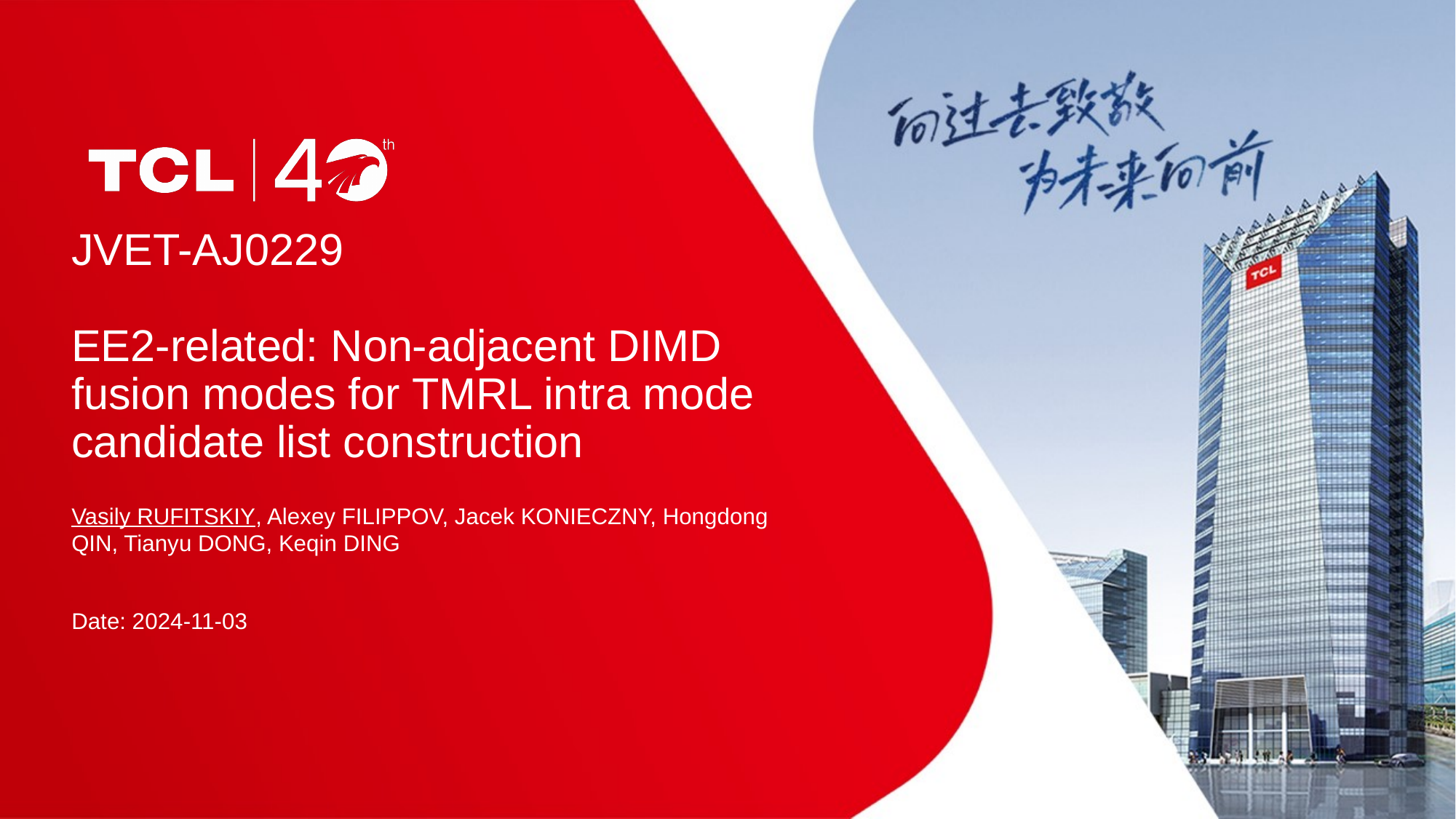

# JVET-AJ0229 EE2-related: Non-adjacent DIMD fusion modes for TMRL intra mode candidate list construction
Vasily RUFITSKIY, Alexey FILIPPOV, Jacek KONIECZNY, Hongdong QIN, Tianyu DONG, Keqin DING

Date: 2024-11-03